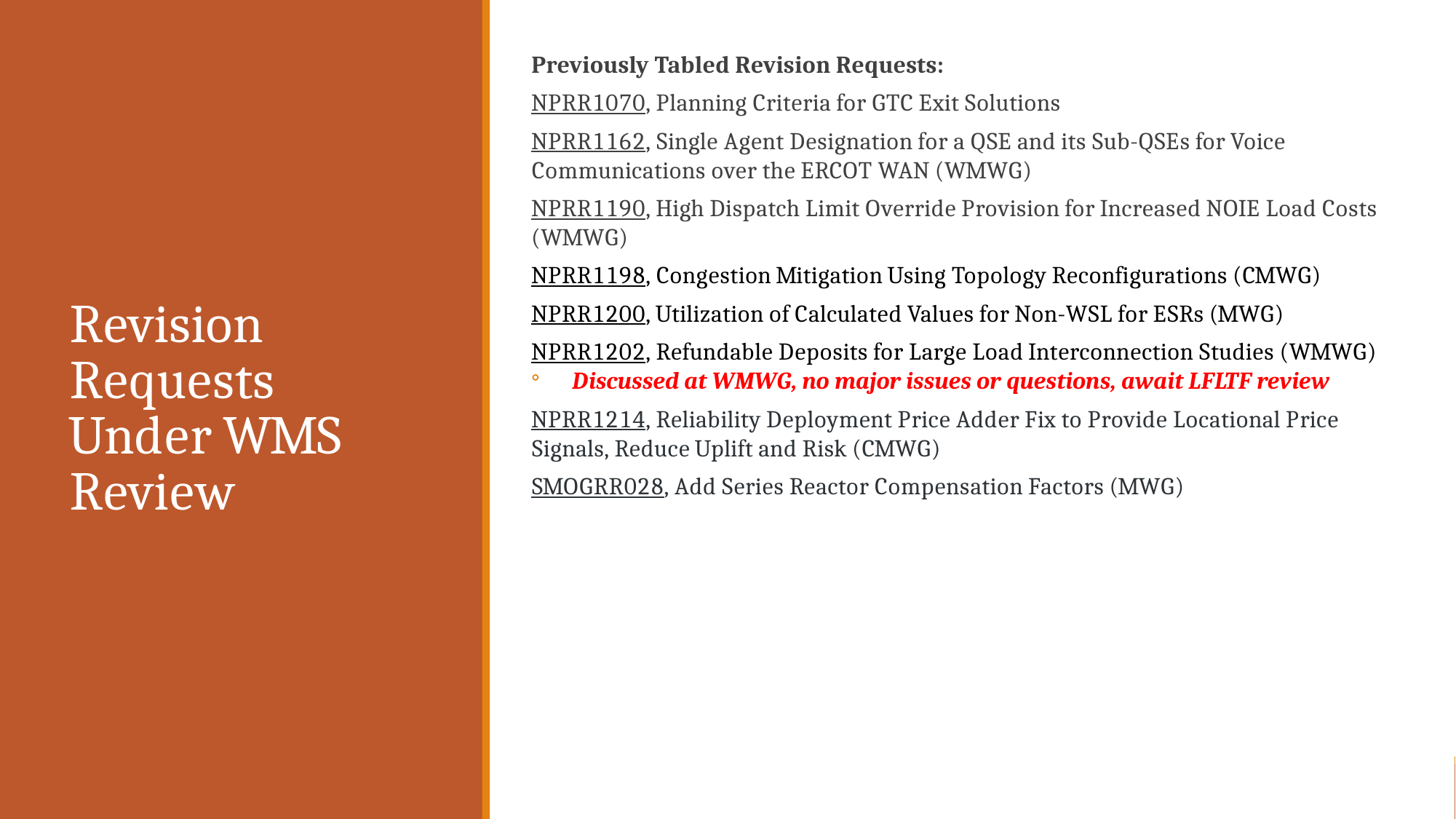

Previously Tabled Revision Requests:
NPRR1070, Planning Criteria for GTC Exit Solutions
NPRR1162, Single Agent Designation for a QSE and its Sub-QSEs for Voice Communications over the ERCOT WAN (WMWG)
NPRR1190, High Dispatch Limit Override Provision for Increased NOIE Load Costs (WMWG)
NPRR1198, Congestion Mitigation Using Topology Reconfigurations (CMWG)
NPRR1200, Utilization of Calculated Values for Non-WSL for ESRs (MWG)
NPRR1202, Refundable Deposits for Large Load Interconnection Studies (WMWG)
Discussed at WMWG, no major issues or questions, await LFLTF review
NPRR1214, Reliability Deployment Price Adder Fix to Provide Locational Price Signals, Reduce Uplift and Risk (CMWG)
SMOGRR028, Add Series Reactor Compensation Factors (MWG)
# Revision Requests Under WMS Review